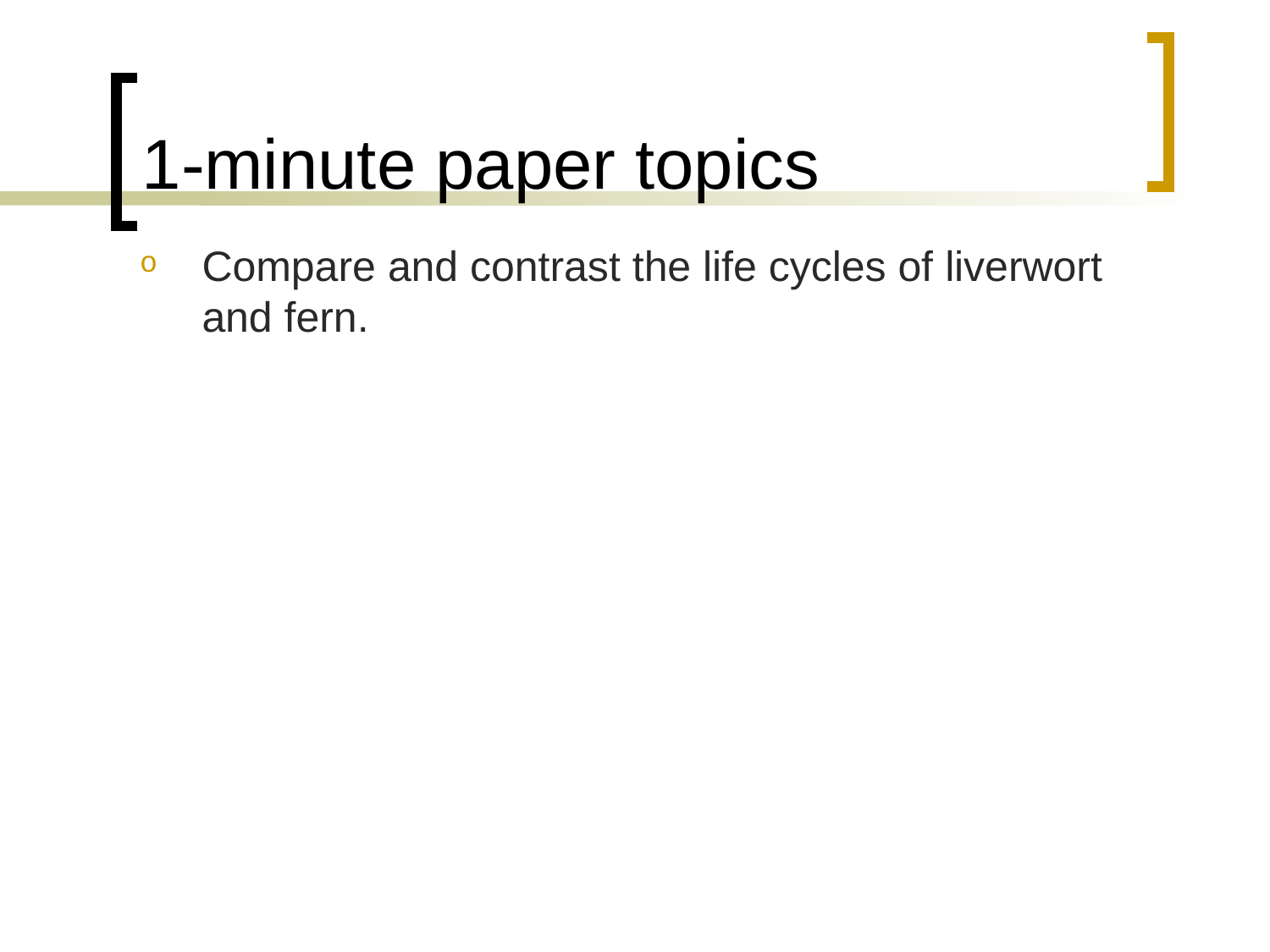

# 1-minute paper topics
Compare and contrast the life cycles of liverwort and fern.